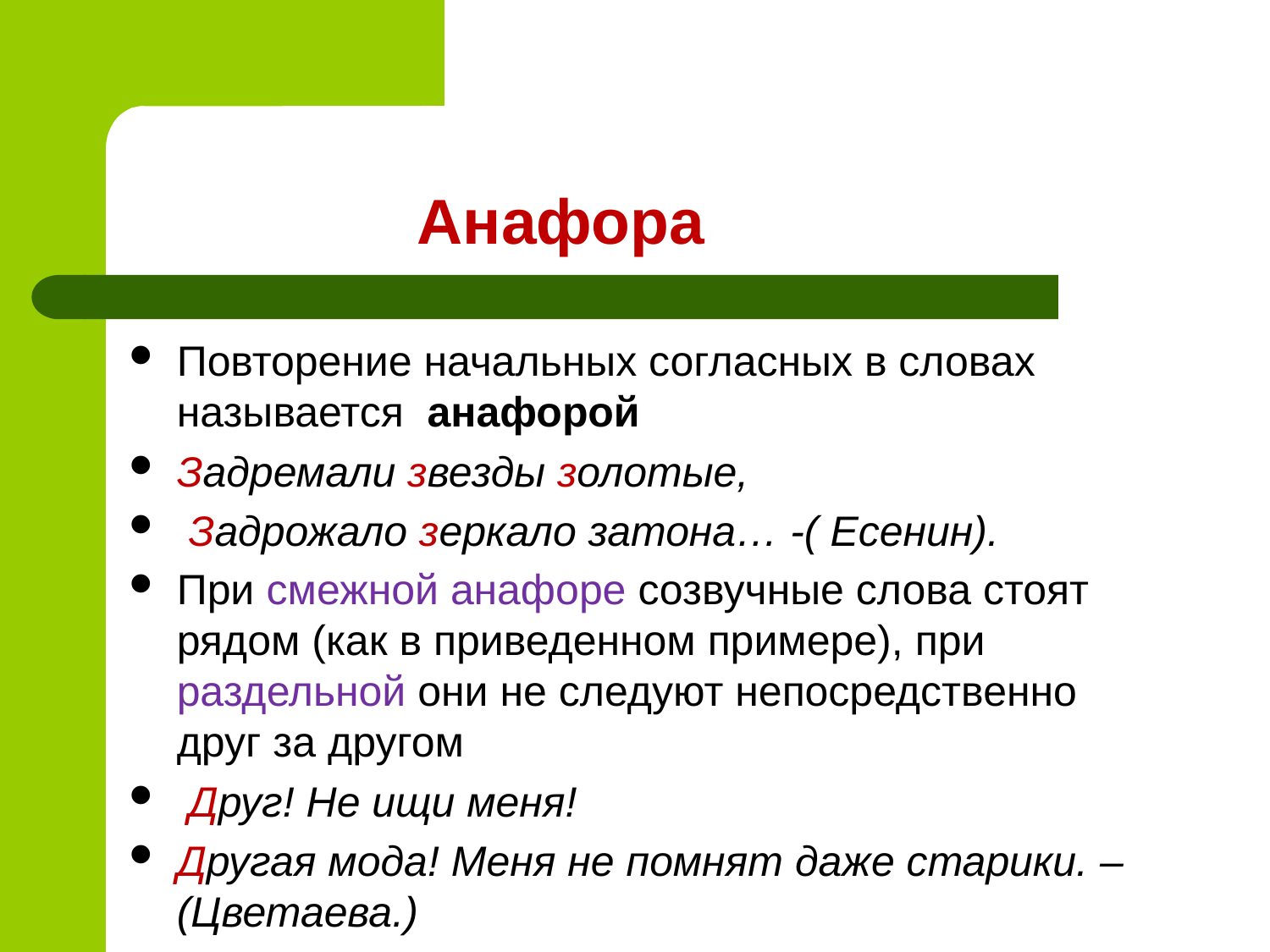

# Анафора
Повторение начальных согласных в словах называется  анафорой
Задремали звезды золотые,
 Задрожало зеркало затона… -( Есенин).
При смежной анафоре созвучные слова стоят рядом (как в приведенном примере), при раздельной они не следуют непосредственно друг за другом
 Друг! Не ищи меня!
Другая мода! Меня не помнят даже старики. – (Цветаева.)